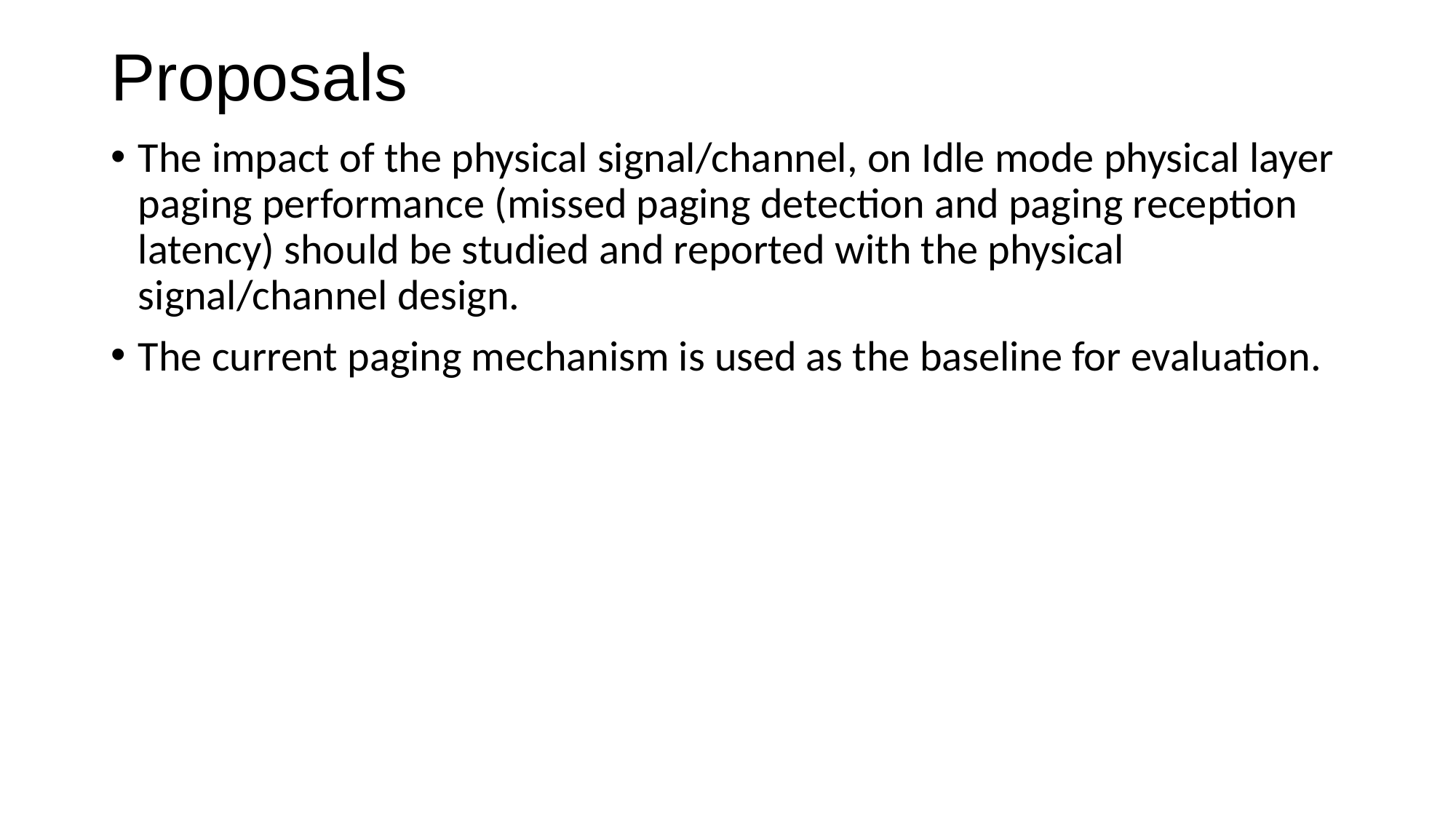

# Proposals
The impact of the physical signal/channel, on Idle mode physical layer paging performance (missed paging detection and paging reception latency) should be studied and reported with the physical signal/channel design.
The current paging mechanism is used as the baseline for evaluation.